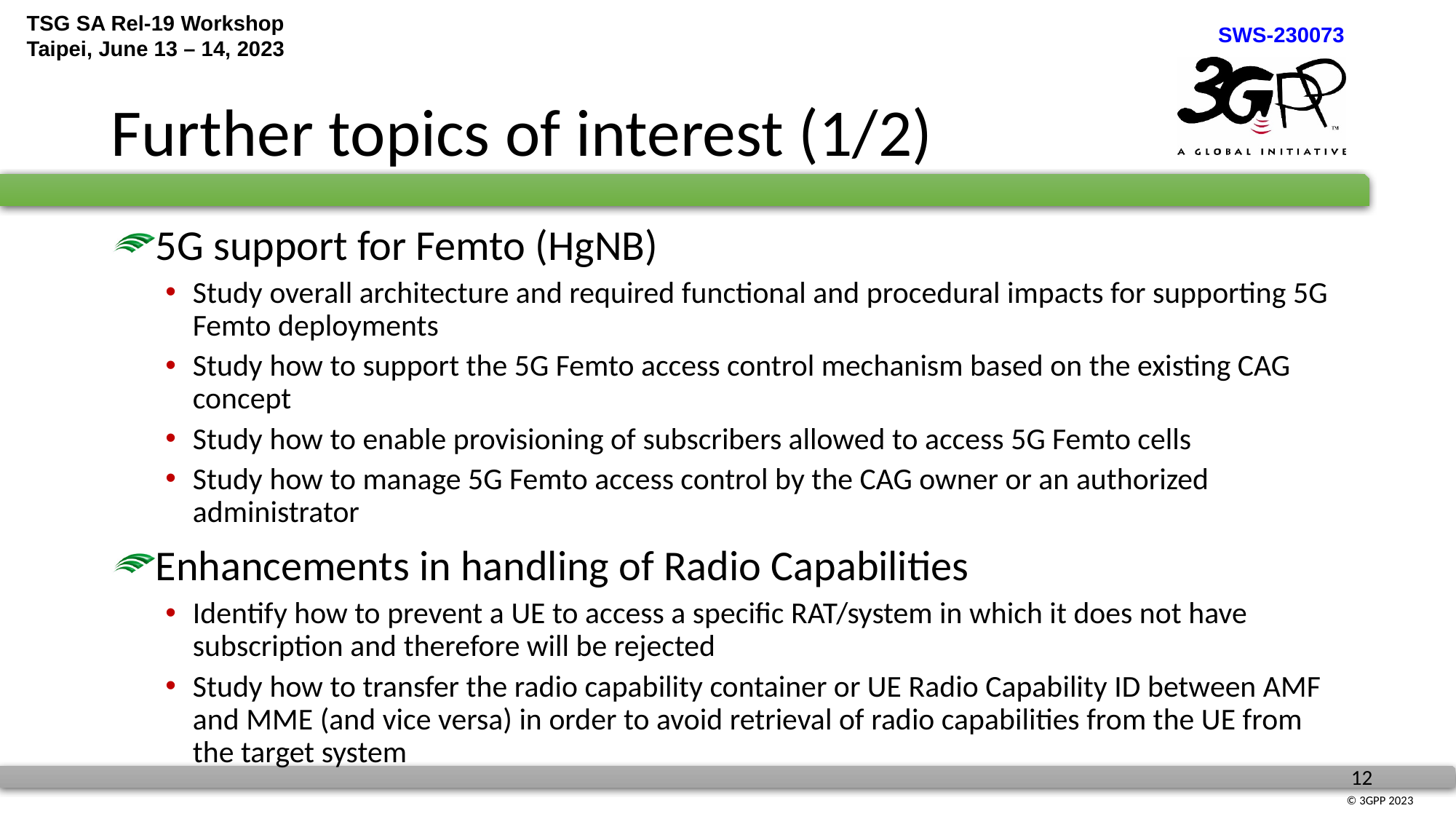

# Further topics of interest (1/2)
5G support for Femto (HgNB)
Study overall architecture and required functional and procedural impacts for supporting 5G Femto deployments
Study how to support the 5G Femto access control mechanism based on the existing CAG concept
Study how to enable provisioning of subscribers allowed to access 5G Femto cells
Study how to manage 5G Femto access control by the CAG owner or an authorized administrator
Enhancements in handling of Radio Capabilities
Identify how to prevent a UE to access a specific RAT/system in which it does not have subscription and therefore will be rejected
Study how to transfer the radio capability container or UE Radio Capability ID between AMF and MME (and vice versa) in order to avoid retrieval of radio capabilities from the UE from the target system